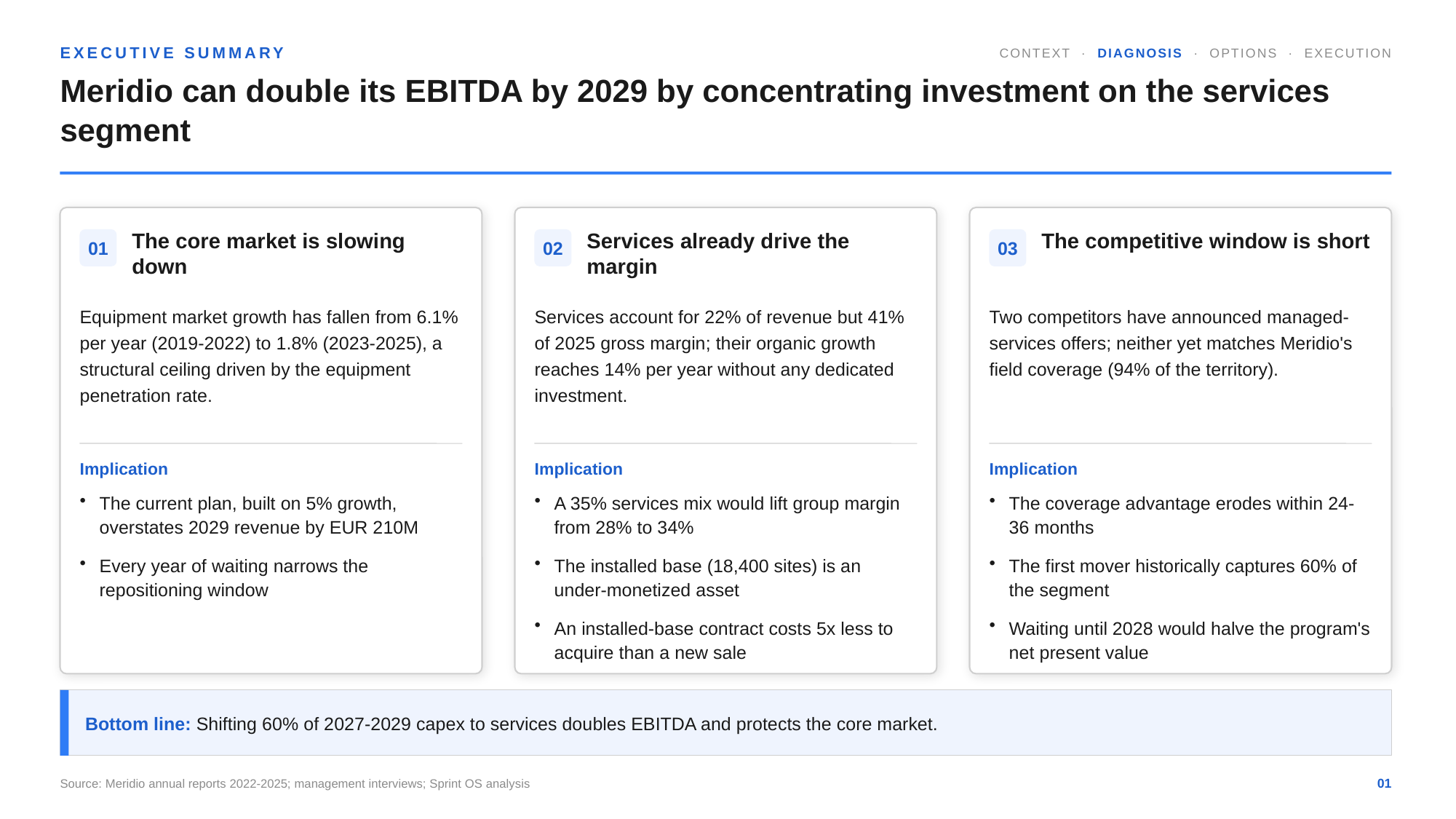

EXECUTIVE SUMMARY
CONTEXT  ·  DIAGNOSIS  ·  OPTIONS  ·  EXECUTION
Meridio can double its EBITDA by 2029 by concentrating investment on the services segment

The core market is slowing down
Services already drive the margin
The competitive window is short

01

02

03
Equipment market growth has fallen from 6.1% per year (2019-2022) to 1.8% (2023-2025), a structural ceiling driven by the equipment penetration rate.
Services account for 22% of revenue but 41% of 2025 gross margin; their organic growth reaches 14% per year without any dedicated investment.
Two competitors have announced managed-services offers; neither yet matches Meridio's field coverage (94% of the territory).

Implication
Implication
Implication
The current plan, built on 5% growth, overstates 2029 revenue by EUR 210M
Every year of waiting narrows the repositioning window
A 35% services mix would lift group margin from 28% to 34%
The installed base (18,400 sites) is an under-monetized asset
An installed-base contract costs 5x less to acquire than a new sale
The coverage advantage erodes within 24-36 months
The first mover historically captures 60% of the segment
Waiting until 2028 would halve the program's net present value

Bottom line: Shifting 60% of 2027-2029 capex to services doubles EBITDA and protects the core market.
Source: Meridio annual reports 2022-2025; management interviews; Sprint OS analysis
01